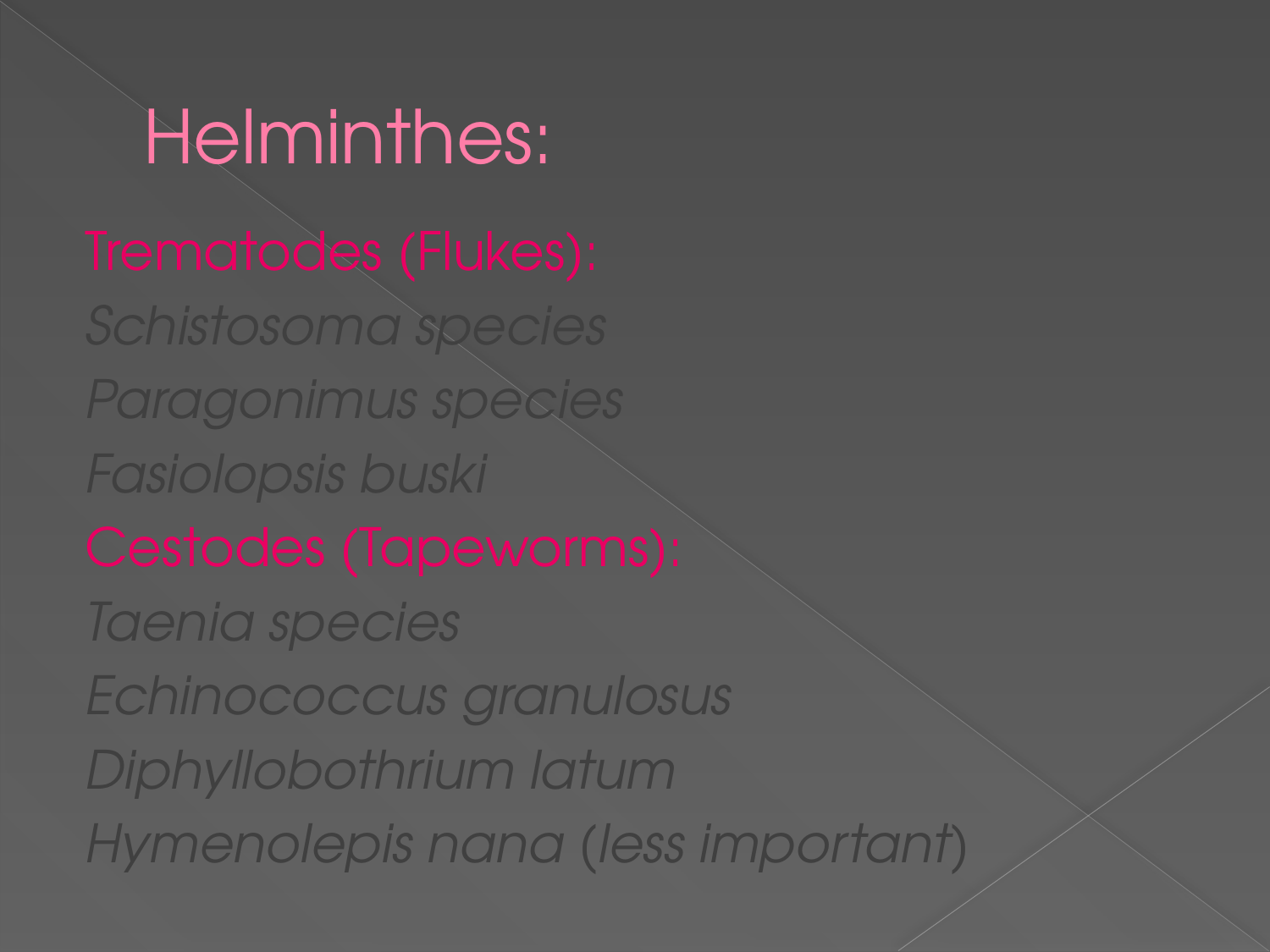

# Helminthes:
Trematodes (Flukes):
Schistosoma species
Paragonimus species
Fasiolopsis buski
Cestodes (Tapeworms):
Taenia species
Echinococcus granulosus
Diphyllobothrium latum
Hymenolepis nana (less important)